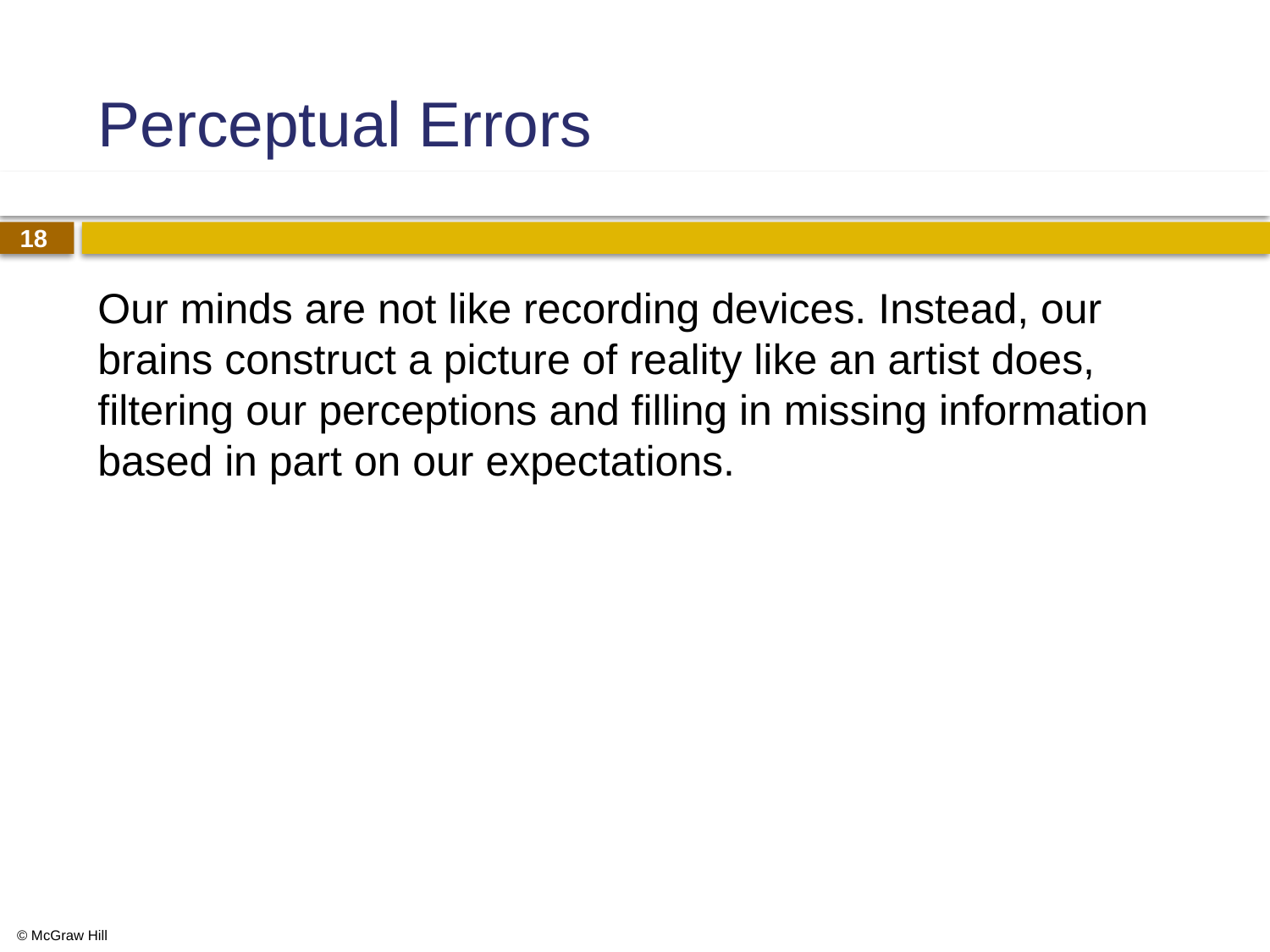

# Perceptual Errors
Our minds are not like recording devices. Instead, our brains construct a picture of reality like an artist does, filtering our perceptions and filling in missing information based in part on our expectations.